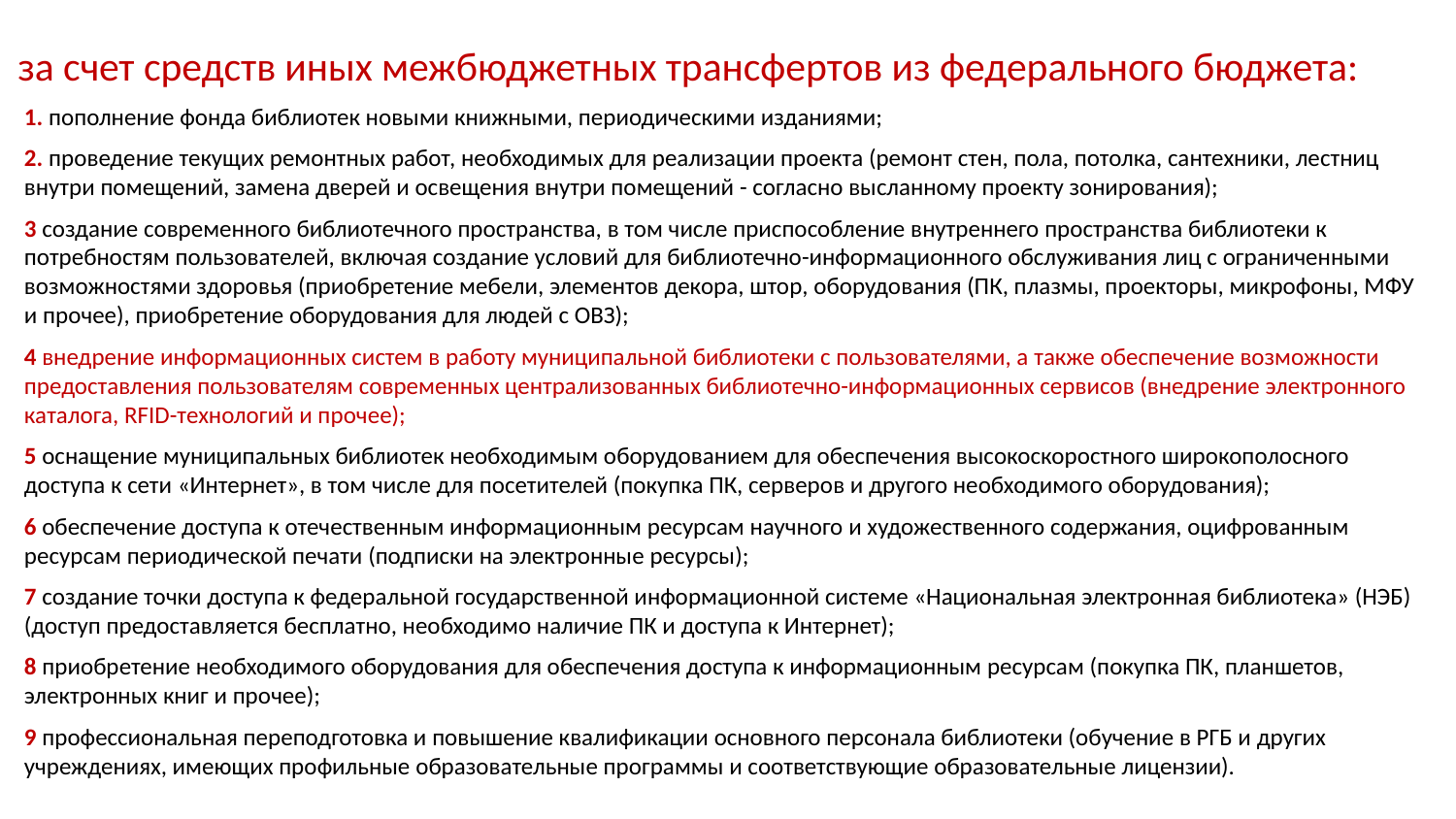

за счет средств иных межбюджетных трансфертов из федерального бюджета:
1. пополнение фонда библиотек новыми книжными, периодическими изданиями;
2. проведение текущих ремонтных работ, необходимых для реализации проекта (ремонт стен, пола, потолка, сантехники, лестниц внутри помещений, замена дверей и освещения внутри помещений - согласно высланному проекту зонирования);
3 создание современного библиотечного пространства, в том числе приспособление внутреннего пространства библиотеки к потребностям пользователей, включая создание условий для библиотечно-информационного обслуживания лиц с ограниченными возможностями здоровья (приобретение мебели, элементов декора, штор, оборудования (ПК, плазмы, проекторы, микрофоны, МФУ и прочее), приобретение оборудования для людей с ОВЗ);
4 внедрение информационных систем в работу муниципальной библиотеки с пользователями, а также обеспечение возможности предоставления пользователям современных централизованных библиотечно-информационных сервисов (внедрение электронного каталога, RFID-технологий и прочее);
5 оснащение муниципальных библиотек необходимым оборудованием для обеспечения высокоскоростного широкополосного доступа к сети «Интернет», в том числе для посетителей (покупка ПК, серверов и другого необходимого оборудования);
6 обеспечение доступа к отечественным информационным ресурсам научного и художественного содержания, оцифрованным ресурсам периодической печати (подписки на электронные ресурсы);
7 создание точки доступа к федеральной государственной информационной системе «Национальная электронная библиотека» (НЭБ) (доступ предоставляется бесплатно, необходимо наличие ПК и доступа к Интернет);
8 приобретение необходимого оборудования для обеспечения доступа к информационным ресурсам (покупка ПК, планшетов, электронных книг и прочее);
9 профессиональная переподготовка и повышение квалификации основного персонала библиотеки (обучение в РГБ и других учреждениях, имеющих профильные образовательные программы и соответствующие образовательные лицензии).шения качества
Библиотечного обслуживания